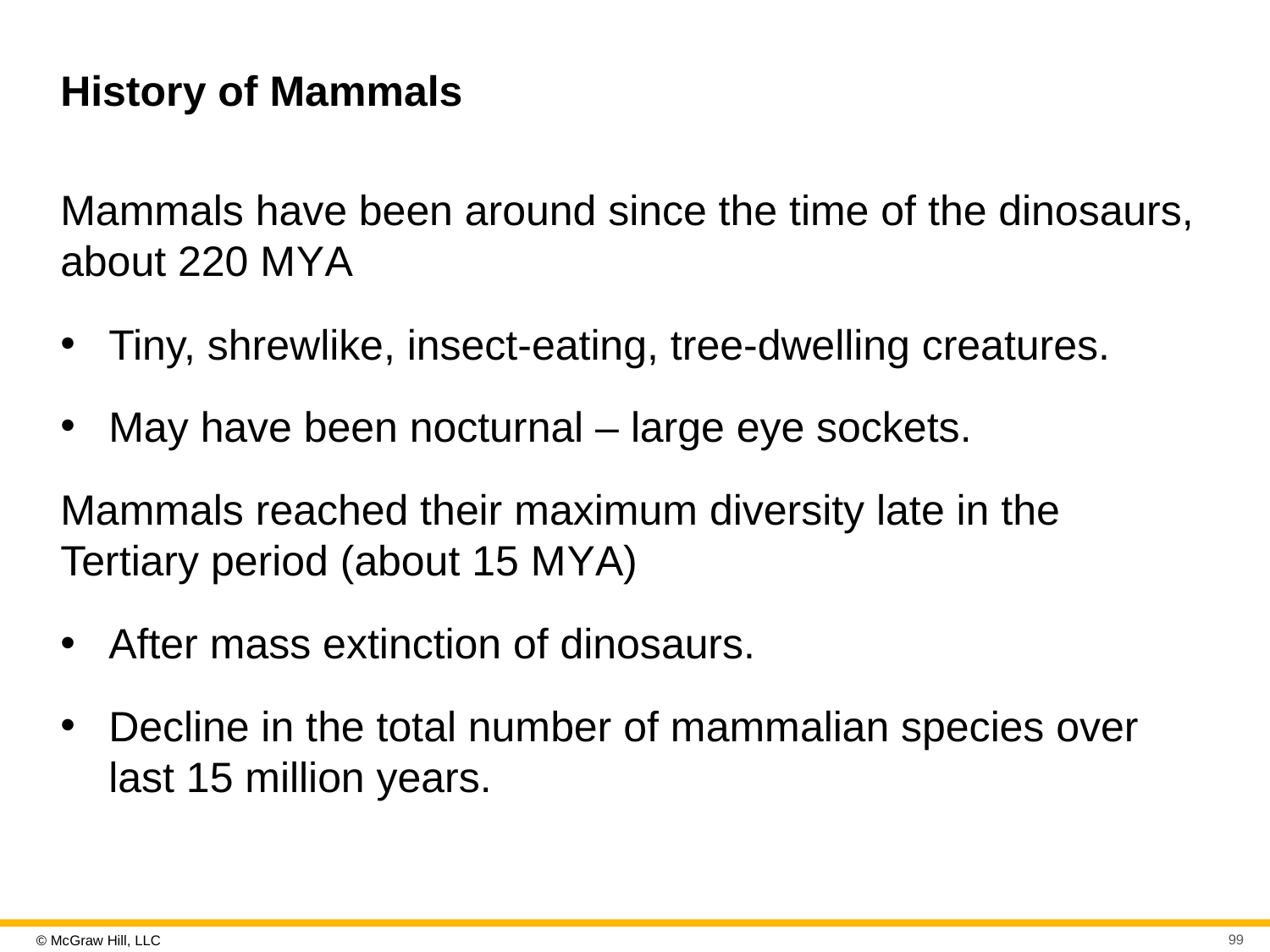

# History of Mammals
Mammals have been around since the time of the dinosaurs, about 220 M Y A
Tiny, shrewlike, insect-eating, tree-dwelling creatures.
May have been nocturnal – large eye sockets.
Mammals reached their maximum diversity late in the Tertiary period (about 15 M Y A)
After mass extinction of dinosaurs.
Decline in the total number of mammalian species over last 15 million years.
99